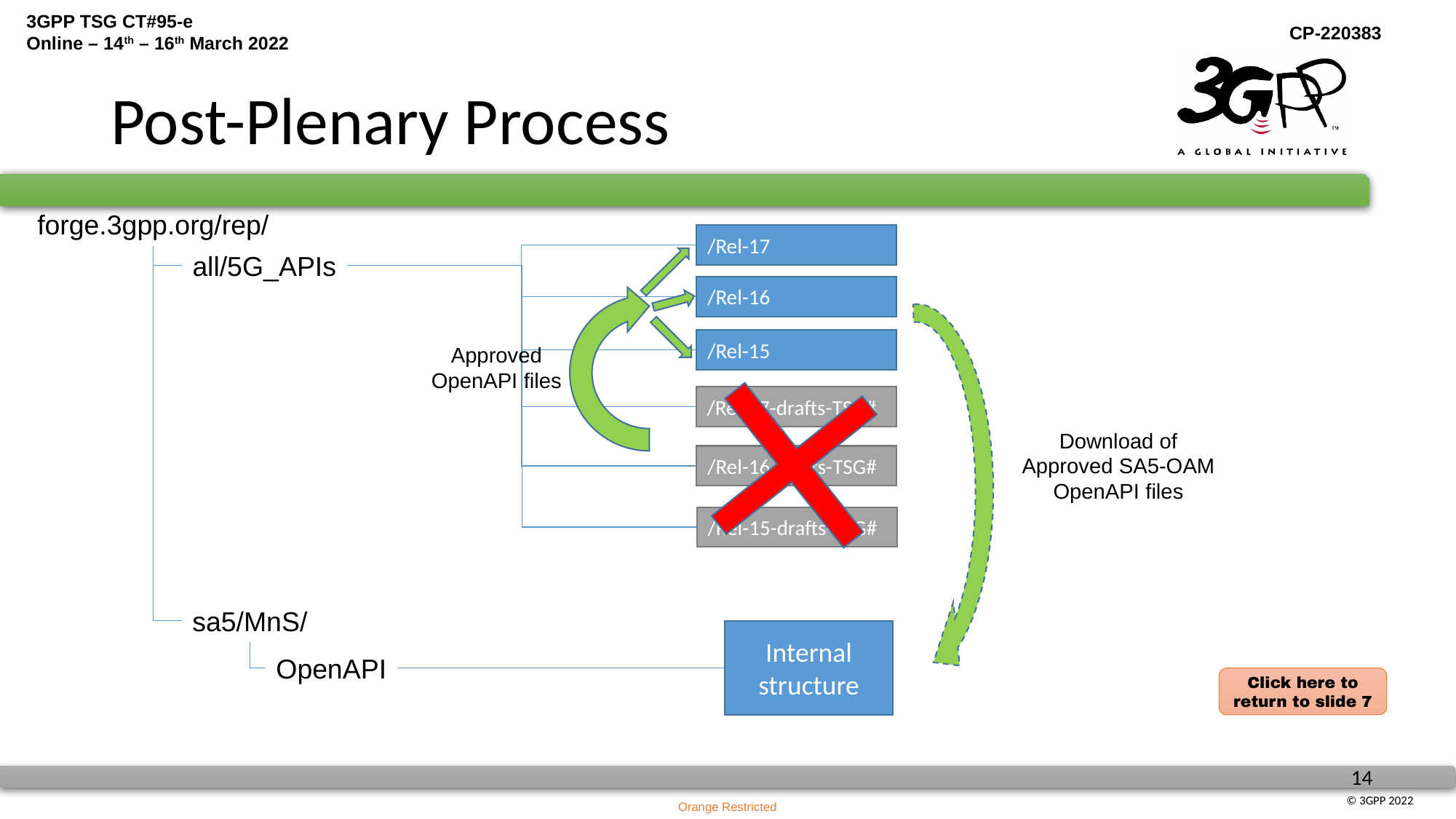

# Post-Plenary Process
forge.3gpp.org/rep/
/Rel-17

all/5G_APIs
/Rel-16

/Rel-15
Approved
OpenAPI files

/Rel-17-drafts-TSG#

Download of
Approved SA5-OAM
OpenAPI files
/Rel-16-drafts-TSG#
/Rel-15-drafts-TSG#
sa5/MnS/
Internal structure
OpenAPI
Click here to return to slide 7